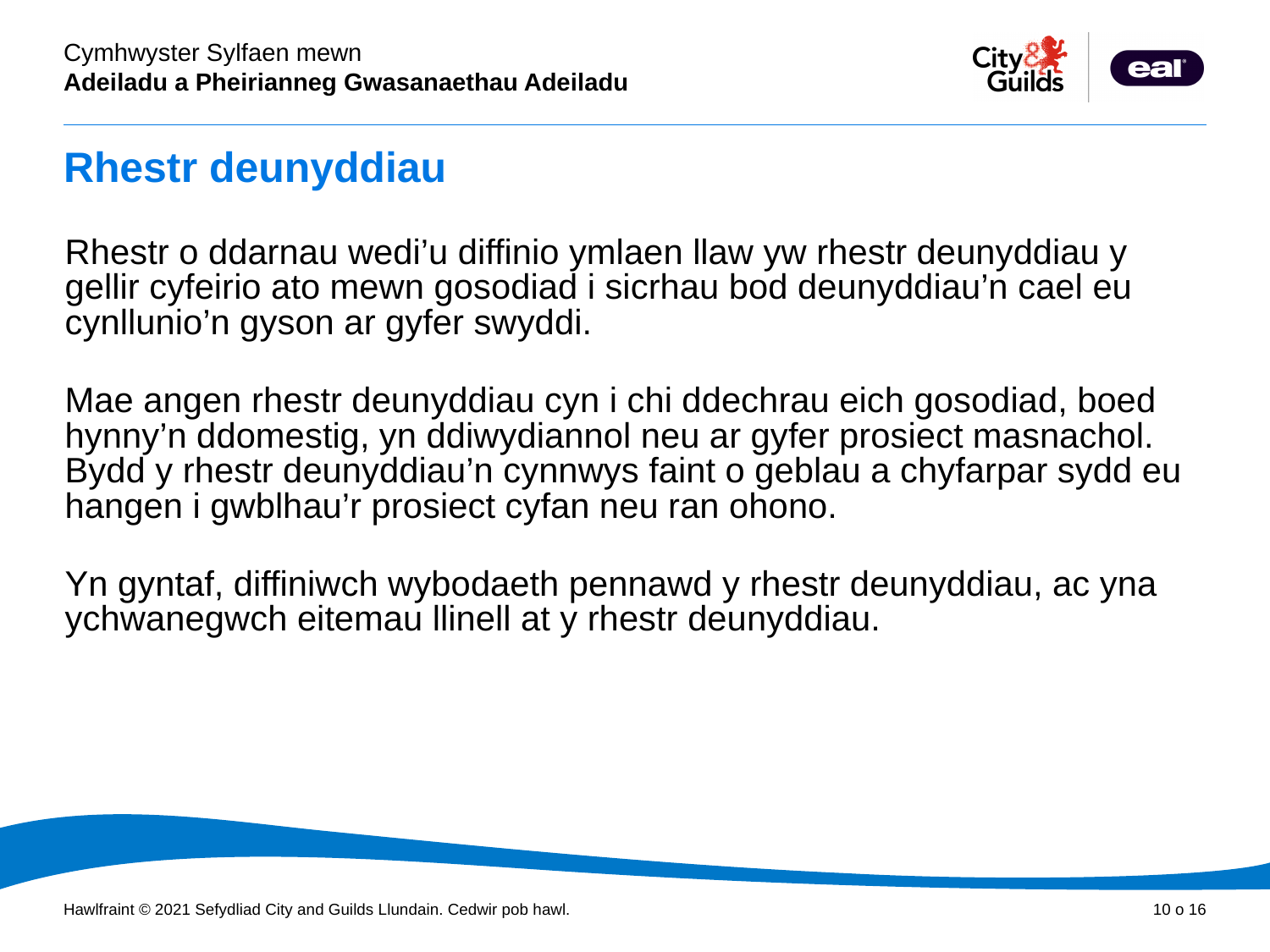

# Rhestr deunyddiau
Rhestr o ddarnau wedi’u diffinio ymlaen llaw yw rhestr deunyddiau y gellir cyfeirio ato mewn gosodiad i sicrhau bod deunyddiau’n cael eu cynllunio’n gyson ar gyfer swyddi.
Mae angen rhestr deunyddiau cyn i chi ddechrau eich gosodiad, boed hynny’n ddomestig, yn ddiwydiannol neu ar gyfer prosiect masnachol. Bydd y rhestr deunyddiau’n cynnwys faint o geblau a chyfarpar sydd eu hangen i gwblhau’r prosiect cyfan neu ran ohono.
Yn gyntaf, diffiniwch wybodaeth pennawd y rhestr deunyddiau, ac yna ychwanegwch eitemau llinell at y rhestr deunyddiau.